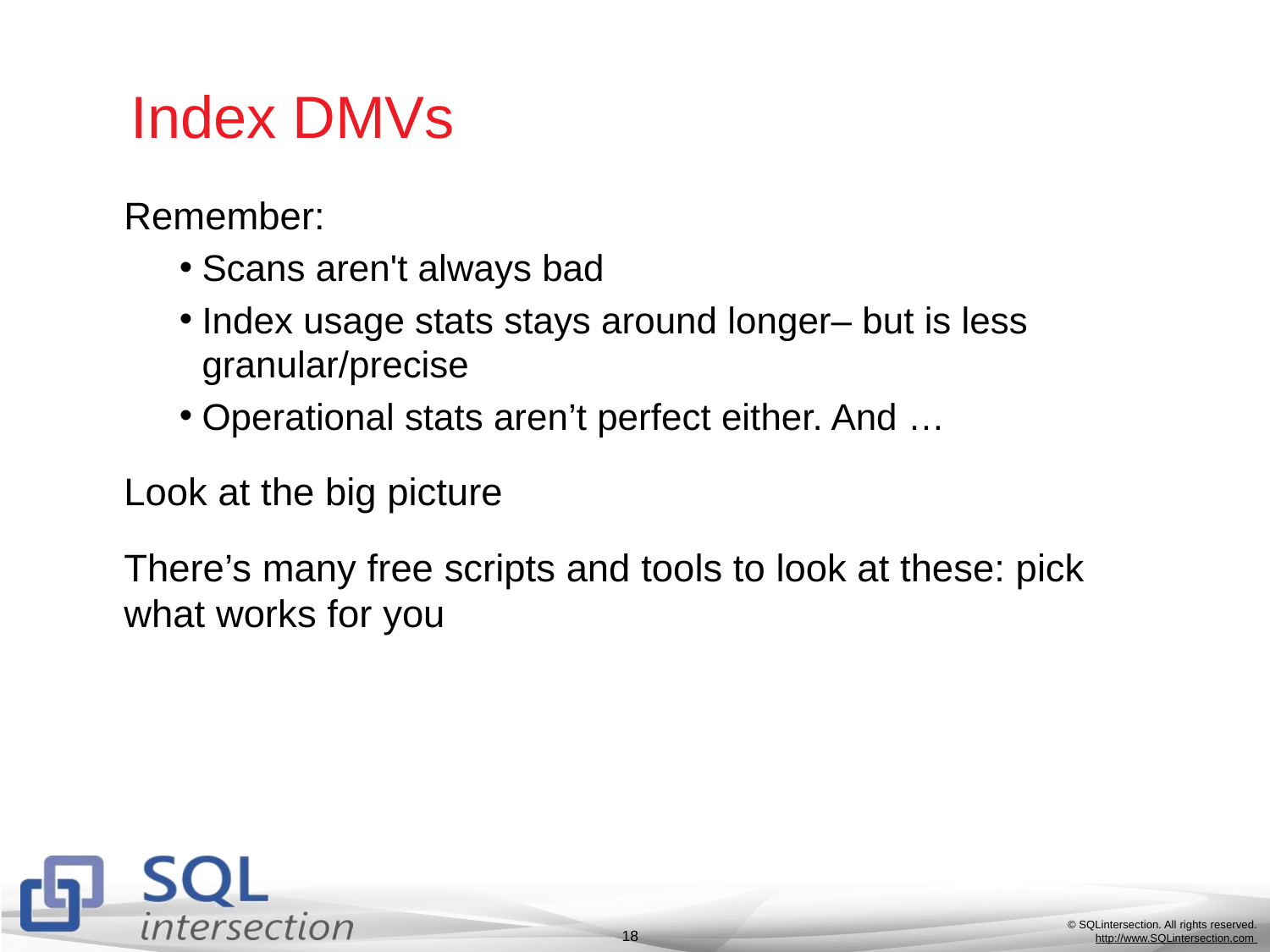

# Index DMVs
Remember:
Scans aren't always bad
Index usage stats stays around longer– but is less granular/precise
Operational stats aren’t perfect either. And …
Look at the big picture
There’s many free scripts and tools to look at these: pick what works for you